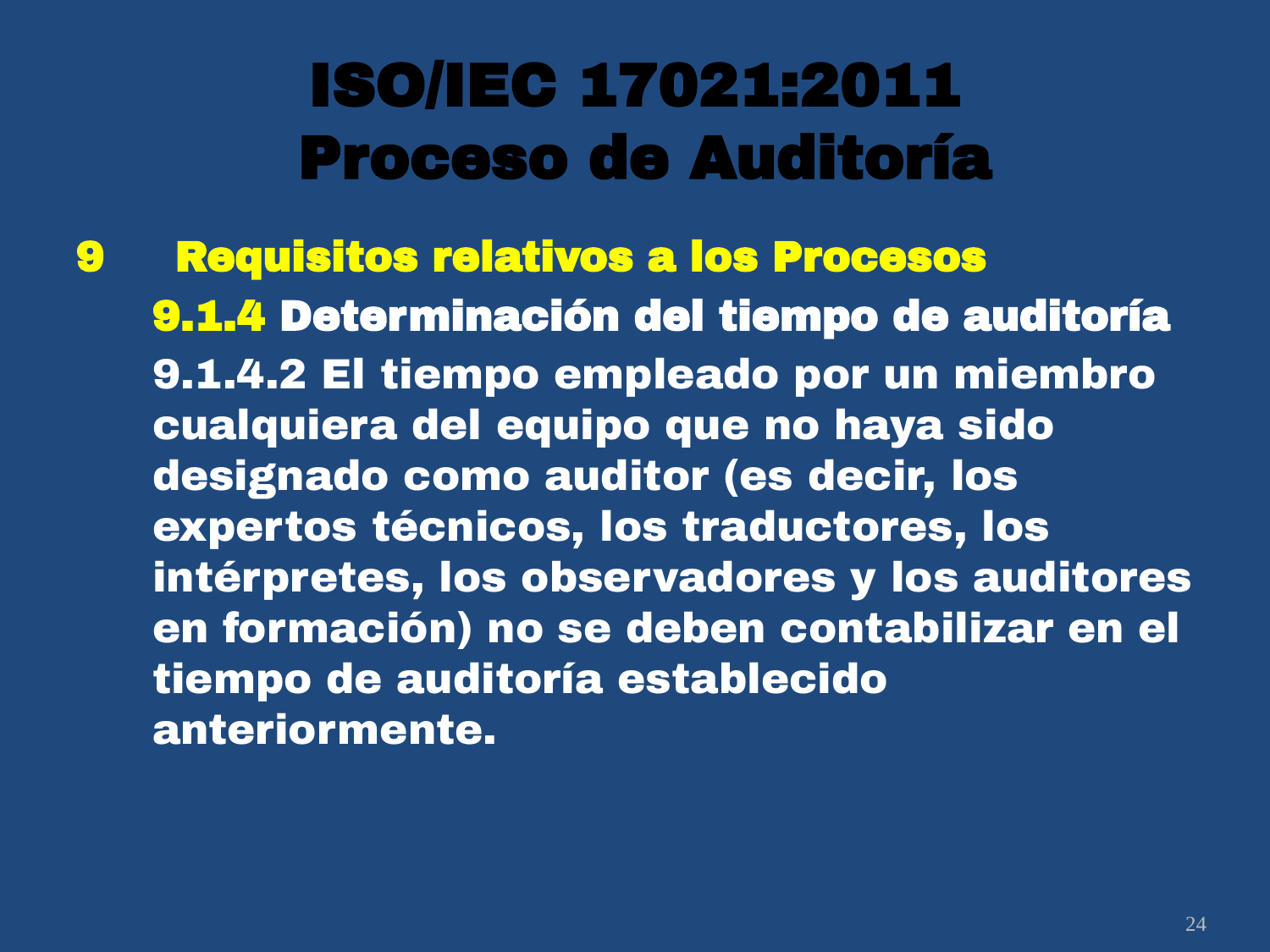

# ISO/IEC 17021:2011 Proceso de Auditoría
9	 Requisitos relativos a los Procesos
	9.1.4 Determinación del tiempo de auditoría
	9.1.4.2 El tiempo empleado por un miembro cualquiera del equipo que no haya sido designado como auditor (es decir, los expertos técnicos, los traductores, los intérpretes, los observadores y los auditores en formación) no se deben contabilizar en el tiempo de auditoría establecido anteriormente.
24